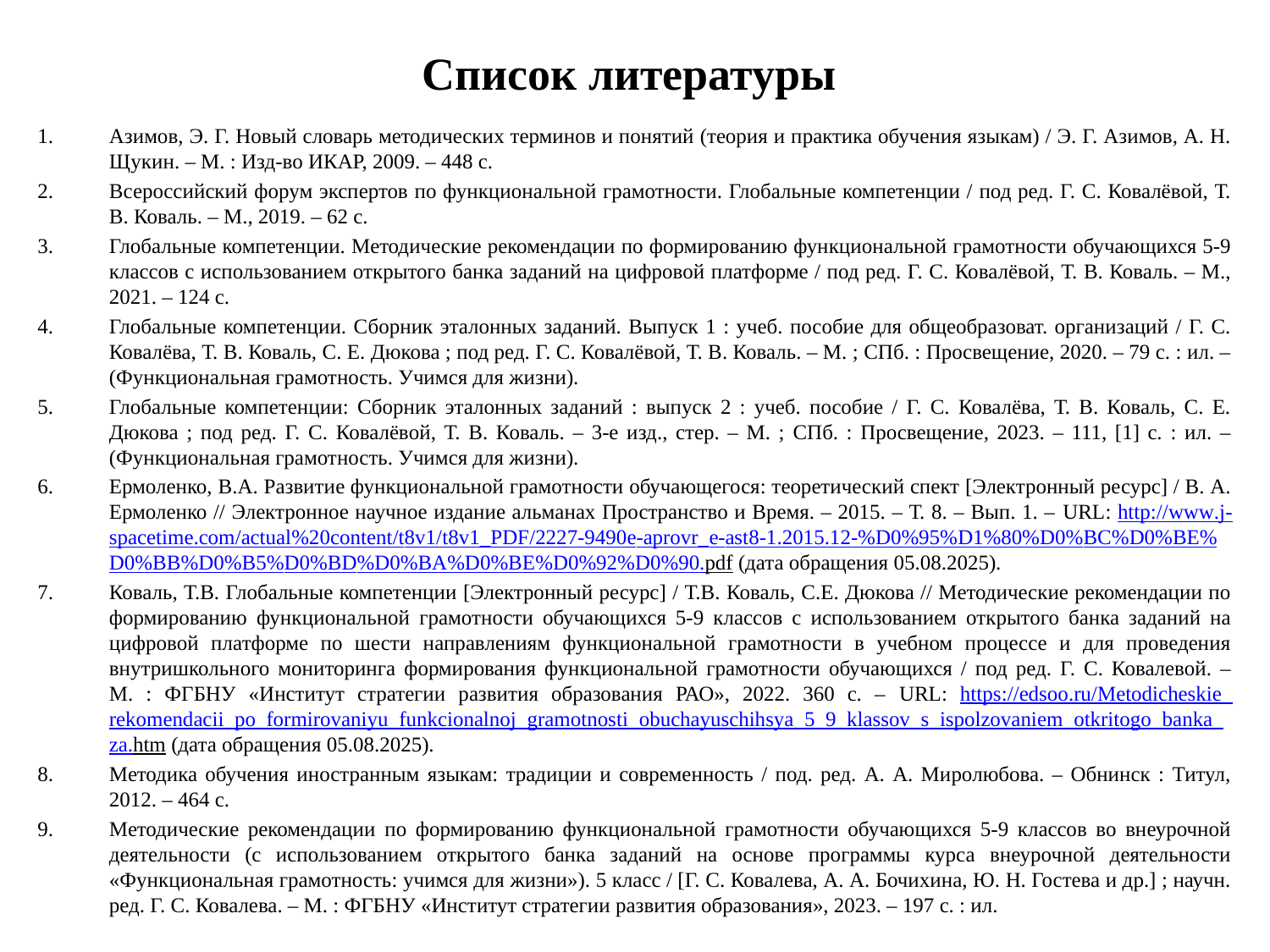

# Список литературы
Азимов, Э. Г. Новый словарь методических терминов и понятий (теория и практика обучения языкам) / Э. Г. Азимов, А. Н. Щукин. – М. : Изд-во ИКАР, 2009. – 448 с.
Всероссийский форум экспертов по функциональной грамотности. Глобальные компетенции / под ред. Г. С. Ковалёвой, Т. В. Коваль. – М., 2019. – 62 с.
Глобальные компетенции. Методические рекомендации по формированию функциональной грамотности обучающихся 5-9 классов с использованием открытого банка заданий на цифровой платформе / под ред. Г. С. Ковалёвой, Т. В. Коваль. – М., 2021. – 124 с.
Глобальные компетенции. Сборник эталонных заданий. Выпуск 1 : учеб. пособие для общеобразоват. организаций / Г. С. Ковалёва, Т. В. Коваль, С. Е. Дюкова ; под ред. Г. С. Ковалёвой, Т. В. Коваль. – М. ; СПб. : Просвещение, 2020. – 79 с. : ил. – (Функциональная грамотность. Учимся для жизни).
Глобальные компетенции: Сборник эталонных заданий : выпуск 2 : учеб. пособие / Г. С. Ковалёва, Т. В. Коваль, С. Е. Дюкова ; под ред. Г. С. Ковалёвой, Т. В. Коваль. – 3-е изд., стер. – М. ; СПб. : Просвещение, 2023. – 111, [1] с. : ил. – (Функциональная грамотность. Учимся для жизни).
Ермоленко, В.А. Развитие функциональной грамотности обучающегося: теоретический спект [Электронный ресурс] / В. А. Ермоленко // Электронное научное издание альманах Пространство и Время. – 2015. – Т. 8. – Вып. 1. – URL: http://www.j-spacetime.com/actual%20content/t8v1/t8v1_PDF/2227-9490e-aprovr_e-ast8-1.2015.12-%D0%95%D1%80%D0%BC%D0%BE%D0%BB%D0%B5%D0%BD%D0%BA%D0%BE%D0%92%D0%90.pdf (дата обращения 05.08.2025).
Коваль, Т.В. Глобальные компетенции [Электронный ресурс] / Т.В. Коваль, С.Е. Дюкова // Методические рекомендации по формированию функциональной грамотности обучающихся 5-9 классов с использованием открытого банка заданий на цифровой платформе по шести направлениям функциональной грамотности в учебном процессе и для проведения внутришкольного мониторинга формирования функциональной грамотности обучающихся / под ред. Г. С. Ковалевой. – М. : ФГБНУ «Институт стратегии развития образования РАО», 2022. 360 с. – URL: https://edsoo.ru/Metodicheskie_rekomendacii_po_formirovaniyu_funkcionalnoj_gramotnosti_obuchayuschihsya_5_9_klassov_s_ispolzovaniem_otkritogo_banka_za.htm (дата обращения 05.08.2025).
Методика обучения иностранным языкам: традиции и современность / под. ред. А. А. Миролюбова. – Обнинск : Титул, 2012. – 464 с.
Методические рекомендации по формированию функциональной грамотности обучающихся 5-9 классов во внеурочной деятельности (с использованием открытого банка заданий на основе программы курса внеурочной деятельности «Функциональная грамотность: учимся для жизни»). 5 класс / [Г. С. Ковалева, А. А. Бочихина, Ю. Н. Гостева и др.] ; научн. ред. Г. С. Ковалева. – М. : ФГБНУ «Институт стратегии развития образования», 2023. – 197 с. : ил.